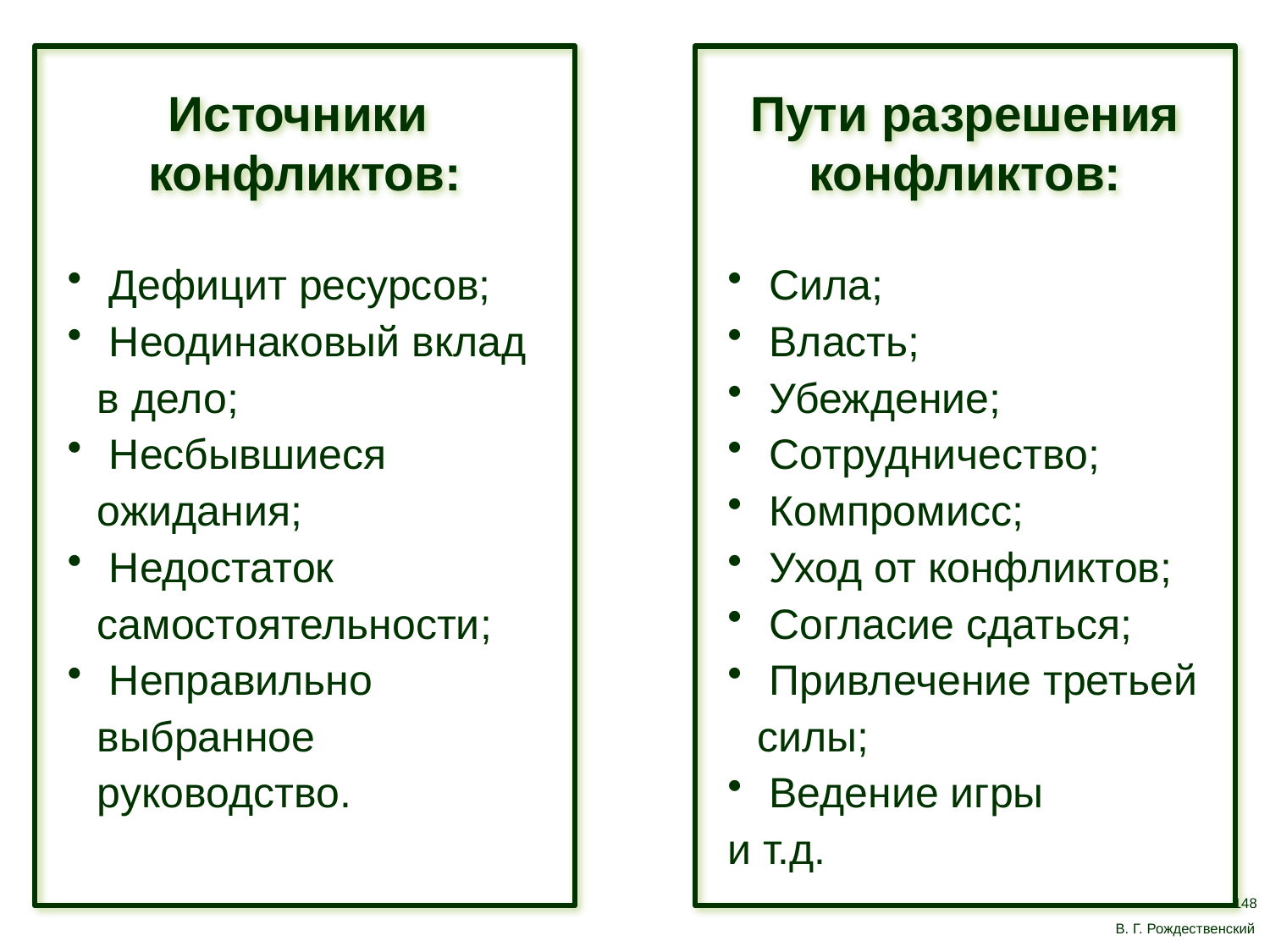

Источники
конфликтов:

Пути разрешения конфликтов:

 Дефицит ресурсов;
 Неодинаковый вклад в дело;
 Несбывшиеся ожидания;
 Недостаток самостоятельности;
 Неправильно выбранное руководство.
 Сила;
 Власть;
 Убеждение;
 Сотрудничество;
 Компромисс;
 Уход от конфликтов;
 Согласие сдаться;
 Привлечение третьей силы;
 Ведение игры
и т.д.
148
В. Г. Рождественский